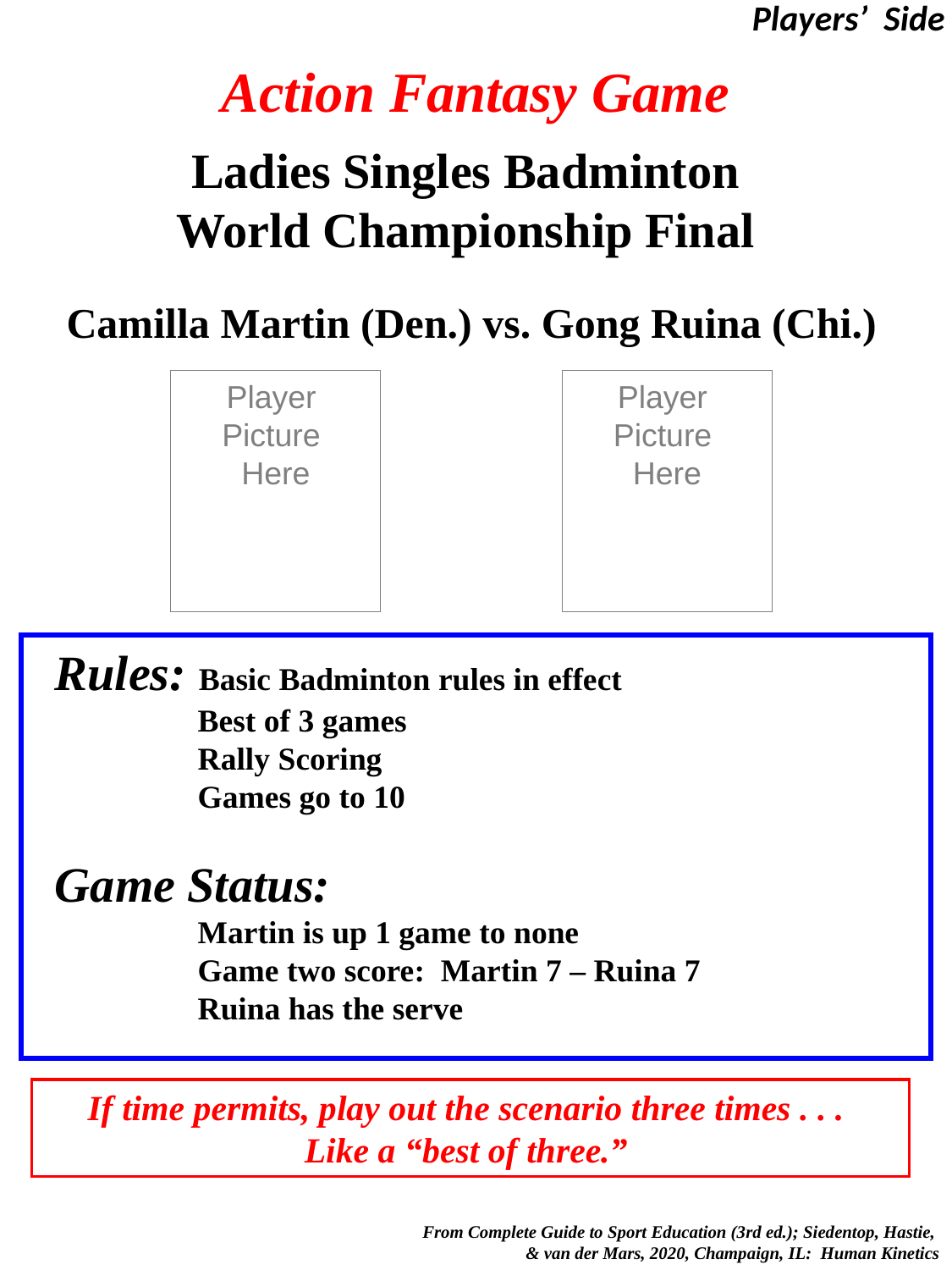

Players’  Side
# Action Fantasy Game
Ladies Singles Badminton
World Championship Final

Camilla Martin (Den.) vs. Gong Ruina (Chi.)
Player
Picture
Here

Player
Picture
Here

Rules: Basic Badminton rules in effect
	  Best of 3 games
	  Rally Scoring
	  Games go to 10

Game Status:
	  Martin is up 1 game to none
	  Game two score:  Martin 7 – Ruina 7
	  Ruina has the serve
If time permits, play out the scenario three times . . .
Like a “best of three.”
 From Complete Guide to Sport Education (3rd ed.); Siedentop, Hastie,
& van der Mars, 2020, Champaign, IL:  Human Kinetics